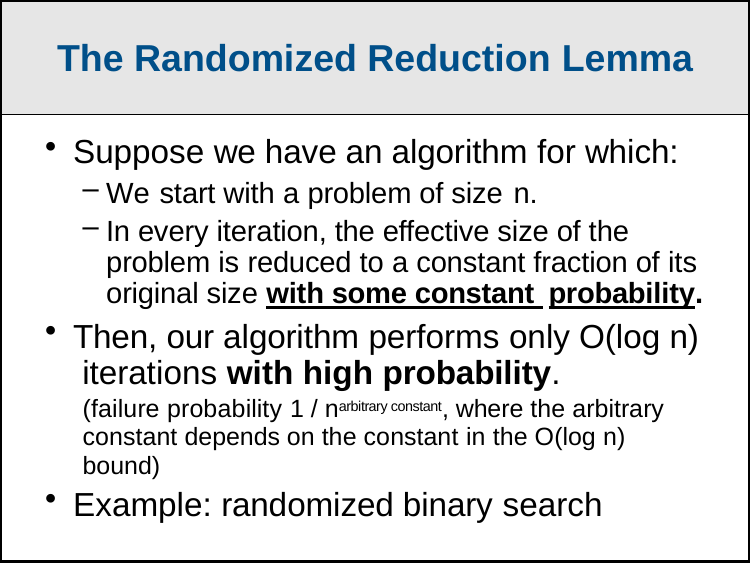

The Randomized Reduction Lemma
Suppose we have an algorithm for which:
We start with a problem of size n.
In every iteration, the effective size of the  problem is reduced to a constant fraction of its  original size with some constant probability.
Then, our algorithm performs only O(log n)  iterations with high probability.
(failure probability 1 / narbitrary constant, where the arbitrary
constant depends on the constant in the O(log n) bound)
Example: randomized binary search